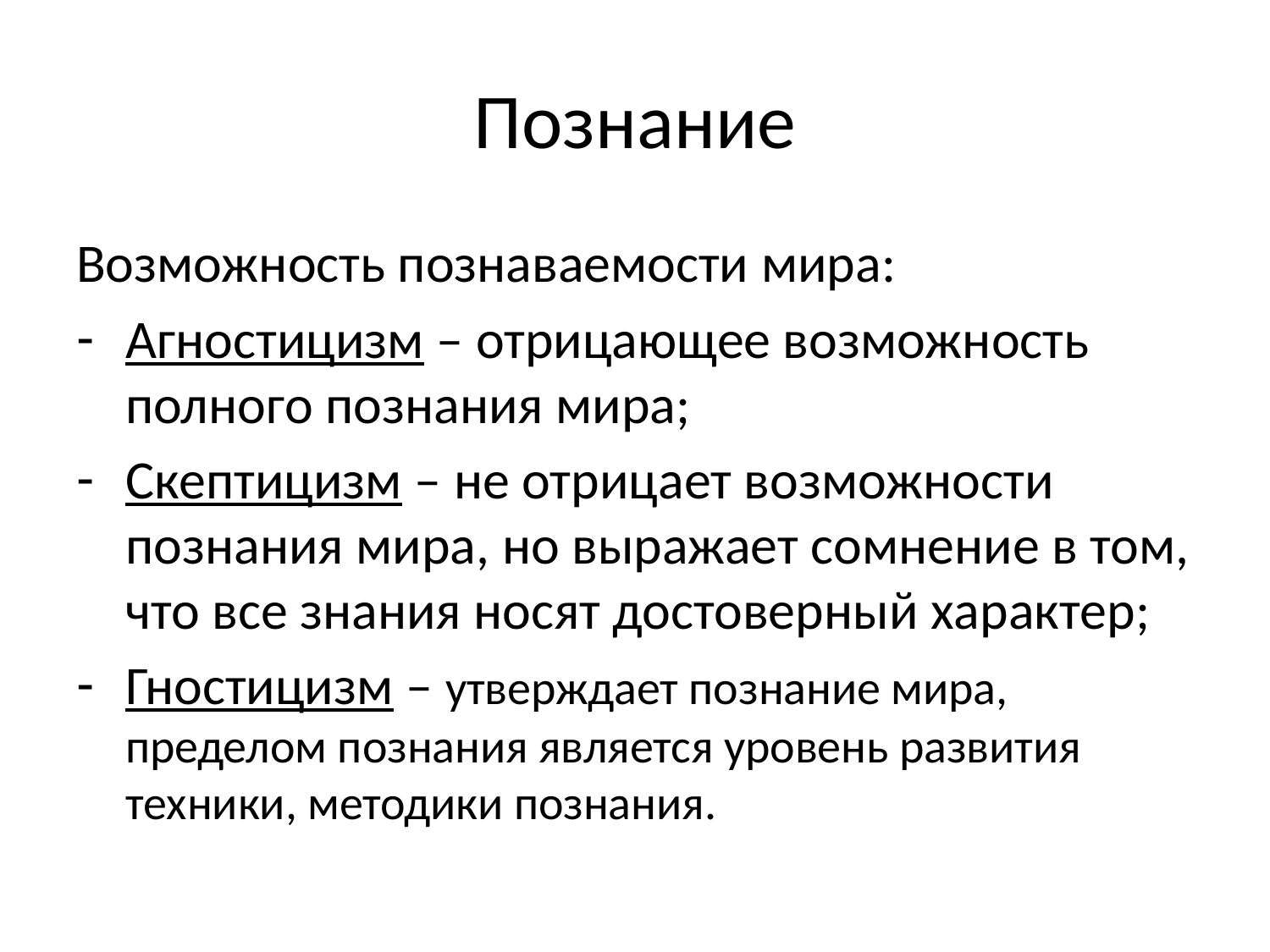

# Познание
Возможность познаваемости мира:
Агностицизм – отрицающее возможность полного познания мира;
Скептицизм – не отрицает возможности познания мира, но выражает сомнение в том, что все знания носят достоверный характер;
Гностицизм – утверждает познание мира, пределом познания является уровень развития техники, методики познания.